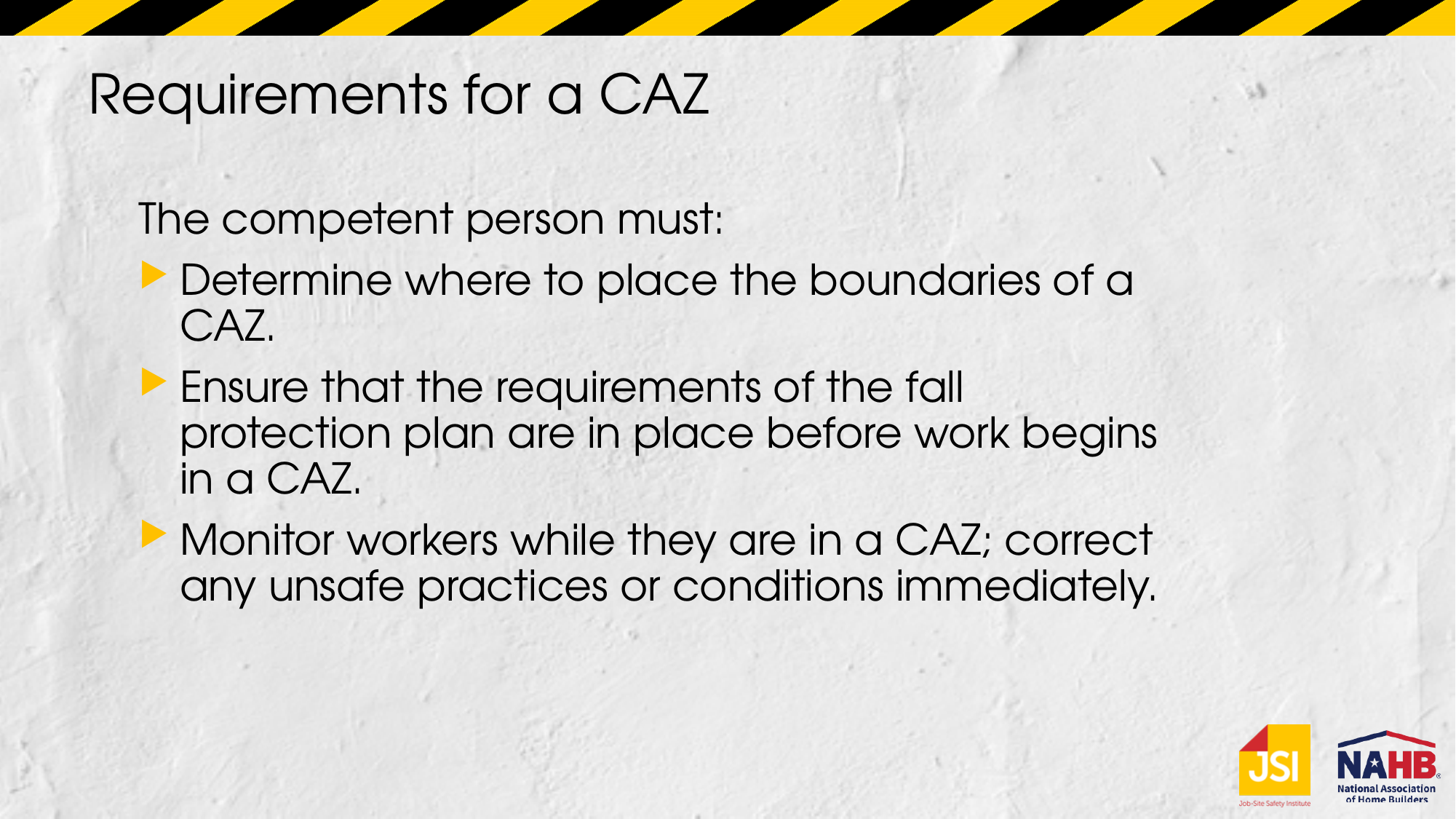

# Requirements for a CAZ
The competent person must:
Determine where to place the boundaries of a CAZ.
Ensure that the requirements of the fall protection plan are in place before work begins in a CAZ.
Monitor workers while they are in a CAZ; correct any unsafe practices or conditions immediately.